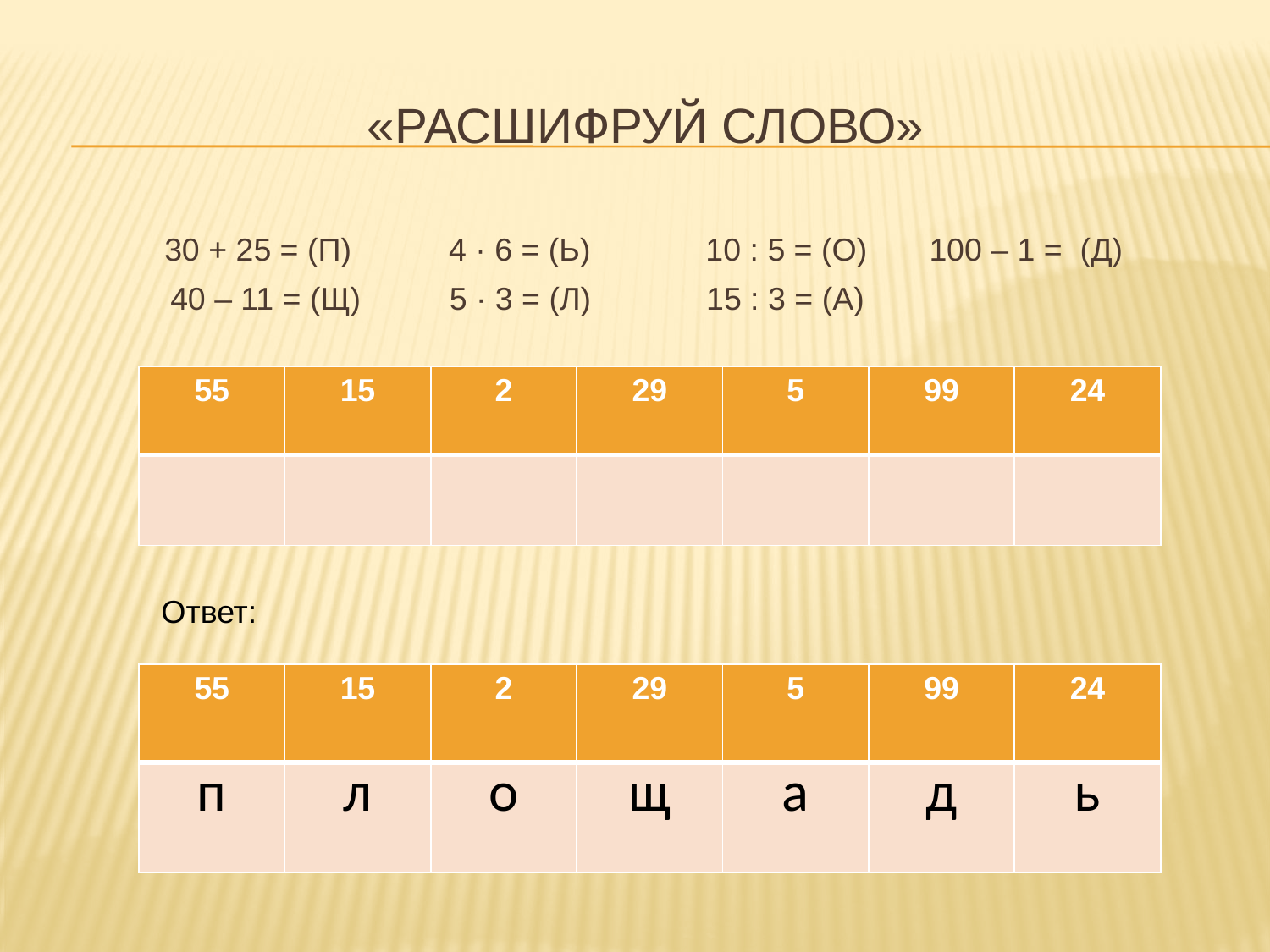

# «Расшифруй слово»
       30 + 25 = (П)           4 · 6 = (Ь)             10 : 5 = (О)       100 – 1 =  (Д)
             40 – 11 = (Щ)          5 · 3 = (Л)             15 : 3 = (А)

| 55 | 15 | 2 | 29 | 5 | 99 | 24 |
| --- | --- | --- | --- | --- | --- | --- |
|  |  |  |  |  |  |  |
Ответ:
| 55 | 15 | 2 | 29 | 5 | 99 | 24 |
| --- | --- | --- | --- | --- | --- | --- |
| п | л | о | щ | а | д | ь |